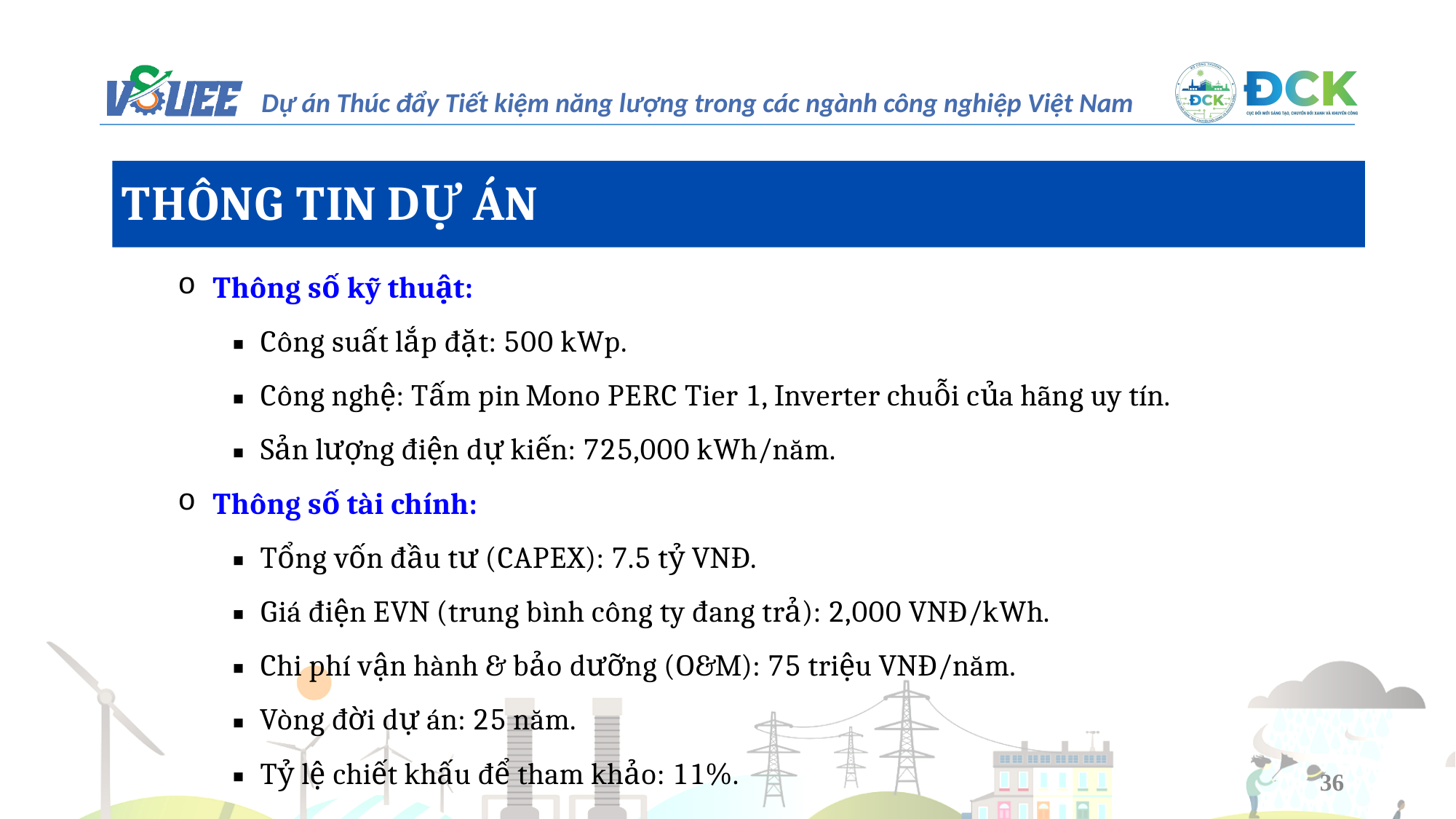

THÔNG TIN DỰ ÁN

Thông số kỹ thuật:
Công suất lắp đặt: 500 kWp.
Công nghệ: Tấm pin Mono PERC Tier 1, Inverter chuỗi của hãng uy tín.
Sản lượng điện dự kiến: 725,000 kWh/năm.
Thông số tài chính:
Tổng vốn đầu tư (CAPEX): 7.5 tỷ VNĐ.
Giá điện EVN (trung bình công ty đang trả): 2,000 VNĐ/kWh.
Chi phí vận hành & bảo dưỡng (O&M): 75 triệu VNĐ/năm.
Vòng đời dự án: 25 năm.
Tỷ lệ chiết khấu để tham khảo: 11%.
36